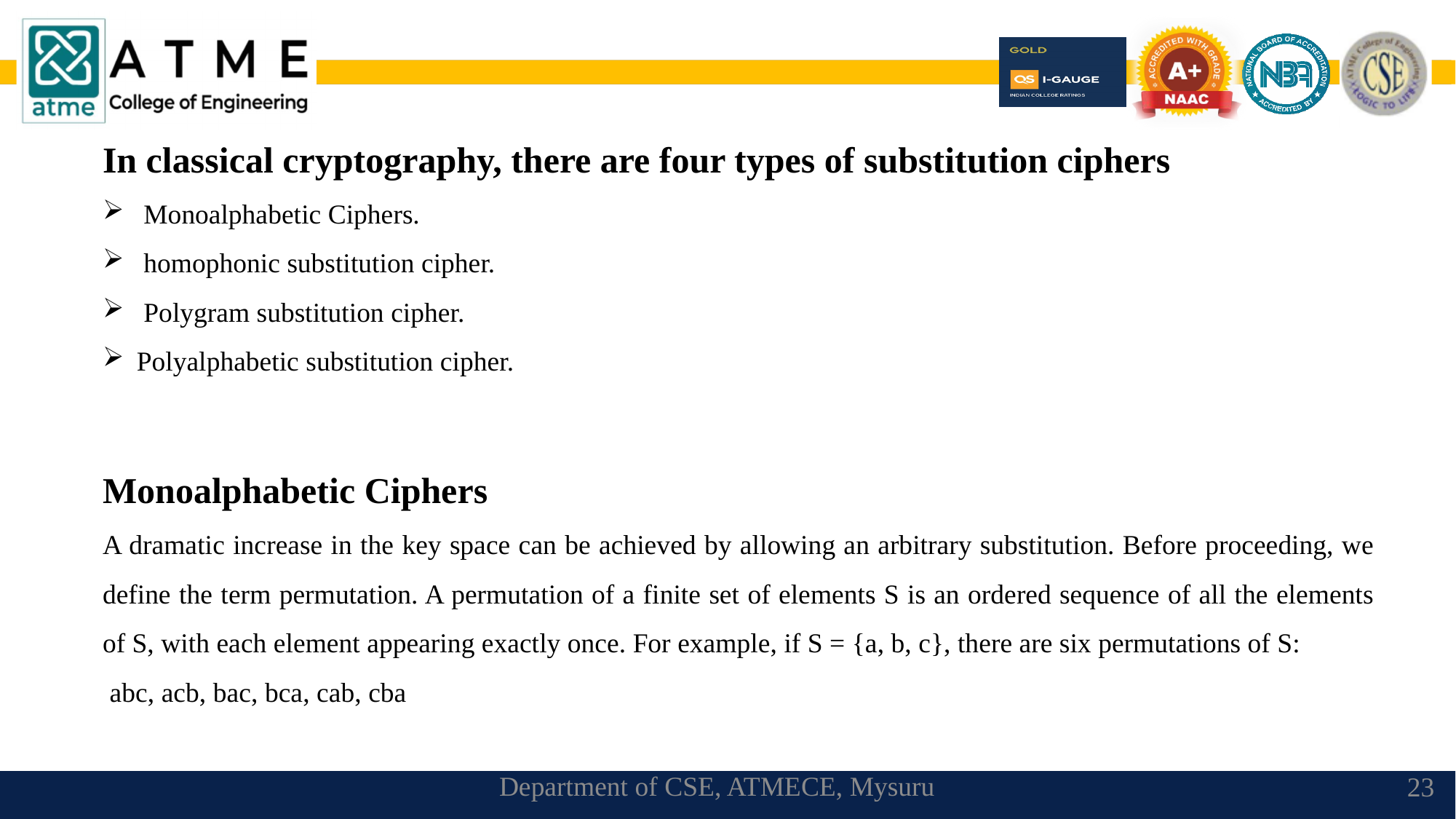

In classical cryptography, there are four types of substitution ciphers
 Monoalphabetic Ciphers.
 homophonic substitution cipher.
 Polygram substitution cipher.
Polyalphabetic substitution cipher.
Monoalphabetic Ciphers
A dramatic increase in the key space can be achieved by allowing an arbitrary substitution. Before proceeding, we define the term permutation. A permutation of a finite set of elements S is an ordered sequence of all the elements of S, with each element appearing exactly once. For example, if S = {a, b, c}, there are six permutations of S:
 abc, acb, bac, bca, cab, cba
Department of CSE, ATMECE, Mysuru
23